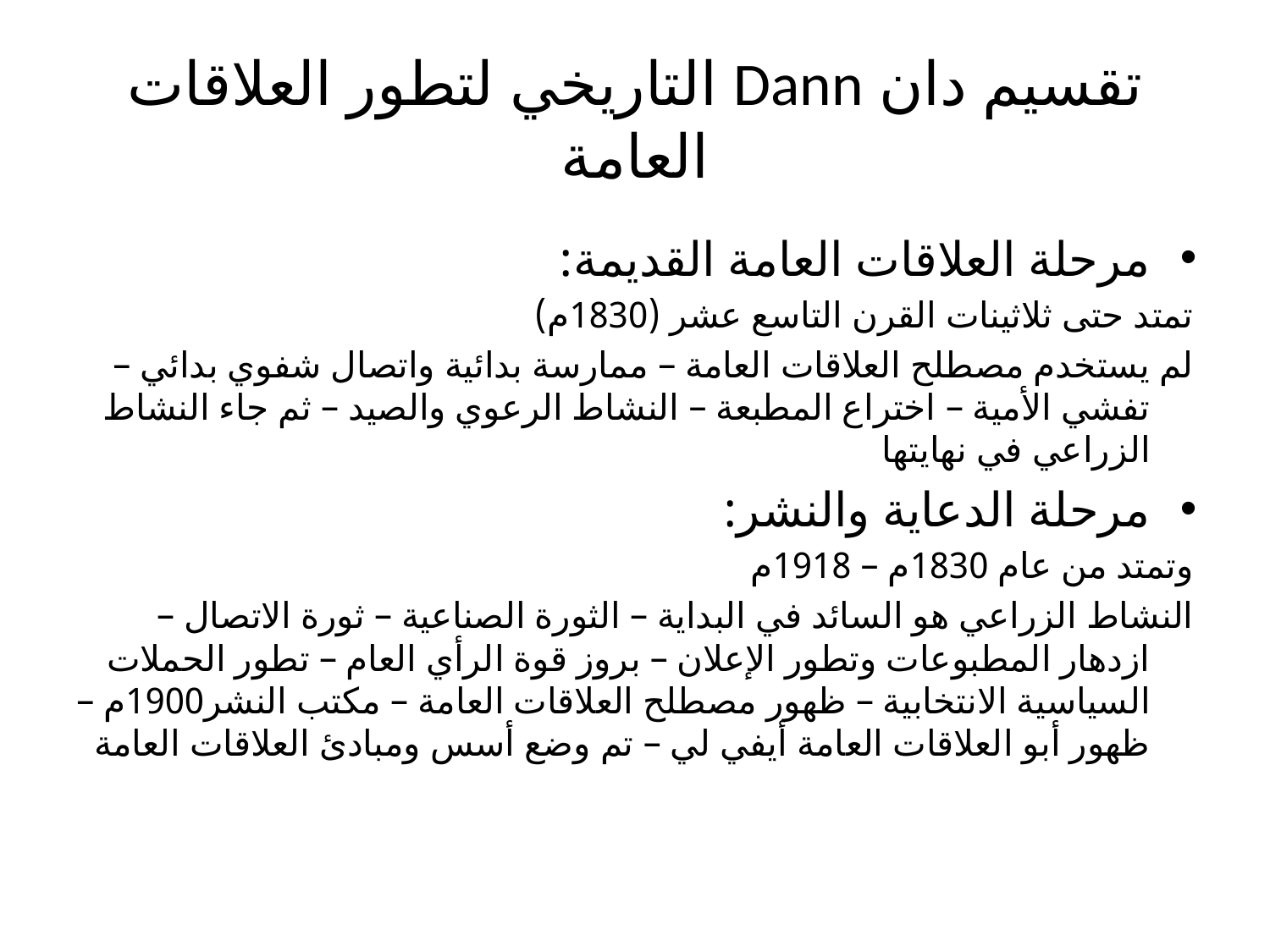

# تقسيم دان Dann التاريخي لتطور العلاقات العامة
مرحلة العلاقات العامة القديمة:
	تمتد حتى ثلاثينات القرن التاسع عشر (1830م)
	لم يستخدم مصطلح العلاقات العامة – ممارسة بدائية واتصال شفوي بدائي – تفشي الأمية – اختراع المطبعة – النشاط الرعوي والصيد – ثم جاء النشاط الزراعي في نهايتها
مرحلة الدعاية والنشر:
	وتمتد من عام 1830م – 1918م
	النشاط الزراعي هو السائد في البداية – الثورة الصناعية – ثورة الاتصال – ازدهار المطبوعات وتطور الإعلان – بروز قوة الرأي العام – تطور الحملات السياسية الانتخابية – ظهور مصطلح العلاقات العامة – مكتب النشر1900م – ظهور أبو العلاقات العامة أيفي لي – تم وضع أسس ومبادئ العلاقات العامة